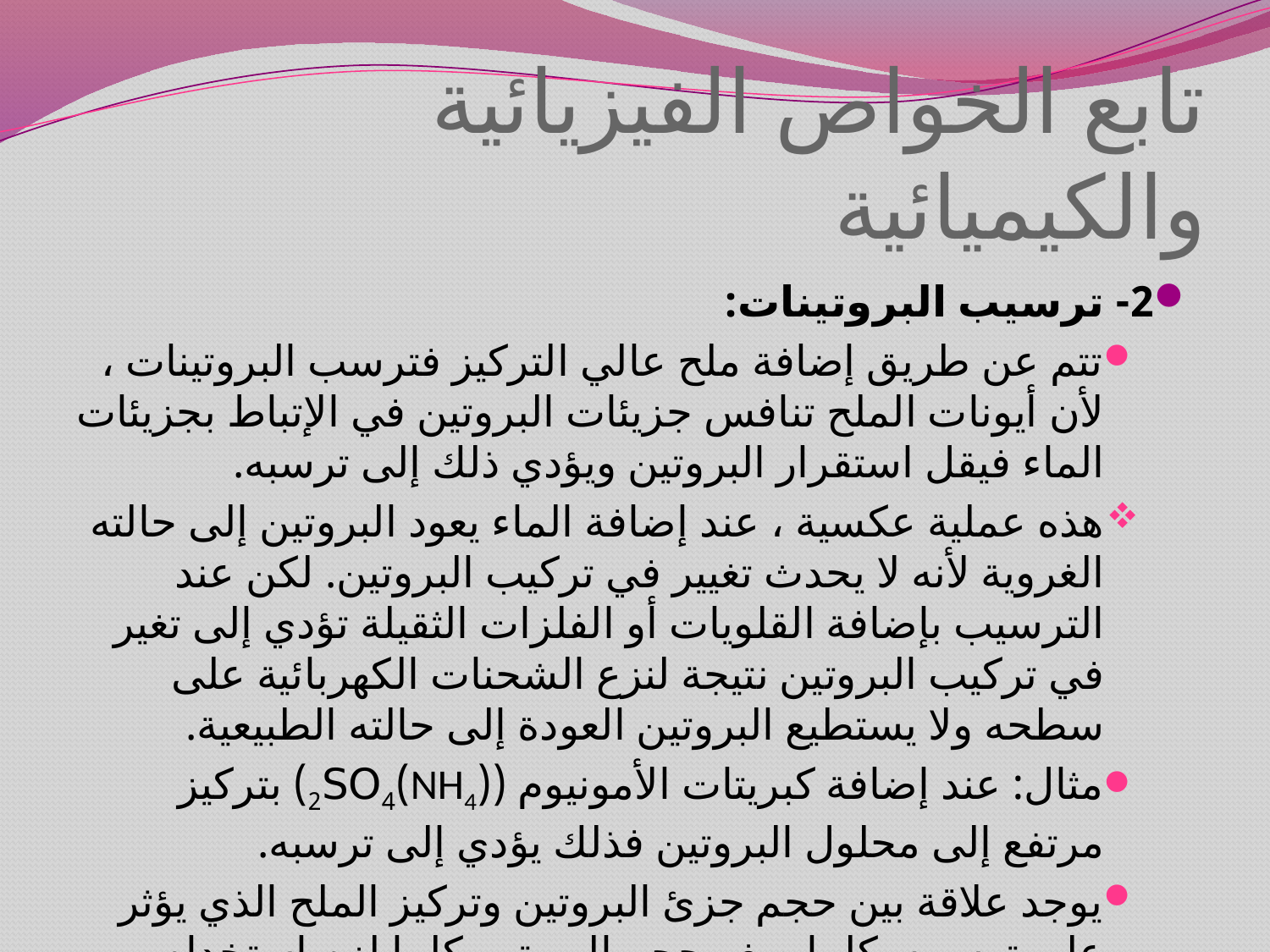

# تابع الخواص الفيزيائية والكيميائية
2- ترسيب البروتينات:
تتم عن طريق إضافة ملح عالي التركيز فترسب البروتينات ، لأن أيونات الملح تنافس جزيئات البروتين في الإتباط بجزيئات الماء فيقل استقرار البروتين ويؤدي ذلك إلى ترسبه.
هذه عملية عكسية ، عند إضافة الماء يعود البروتين إلى حالته الغروية لأنه لا يحدث تغيير في تركيب البروتين. لكن عند الترسيب بإضافة القلويات أو الفلزات الثقيلة تؤدي إلى تغير في تركيب البروتين نتيجة لنزع الشحنات الكهربائية على سطحه ولا يستطيع البروتين العودة إلى حالته الطبيعية.
مثال: عند إضافة كبريتات الأمونيوم ((NH4)2SO4) بتركيز مرتفع إلى محلول البروتين فذلك يؤدي إلى ترسبه.
يوجد علاقة بين حجم جزئ البروتين وتركيز الملح الذي يؤثر على ترسيبه. كلما صغر حجم البروتين كلما لزم استخدام تركيزات مرتفعة من الملح لترسيب البروتين.